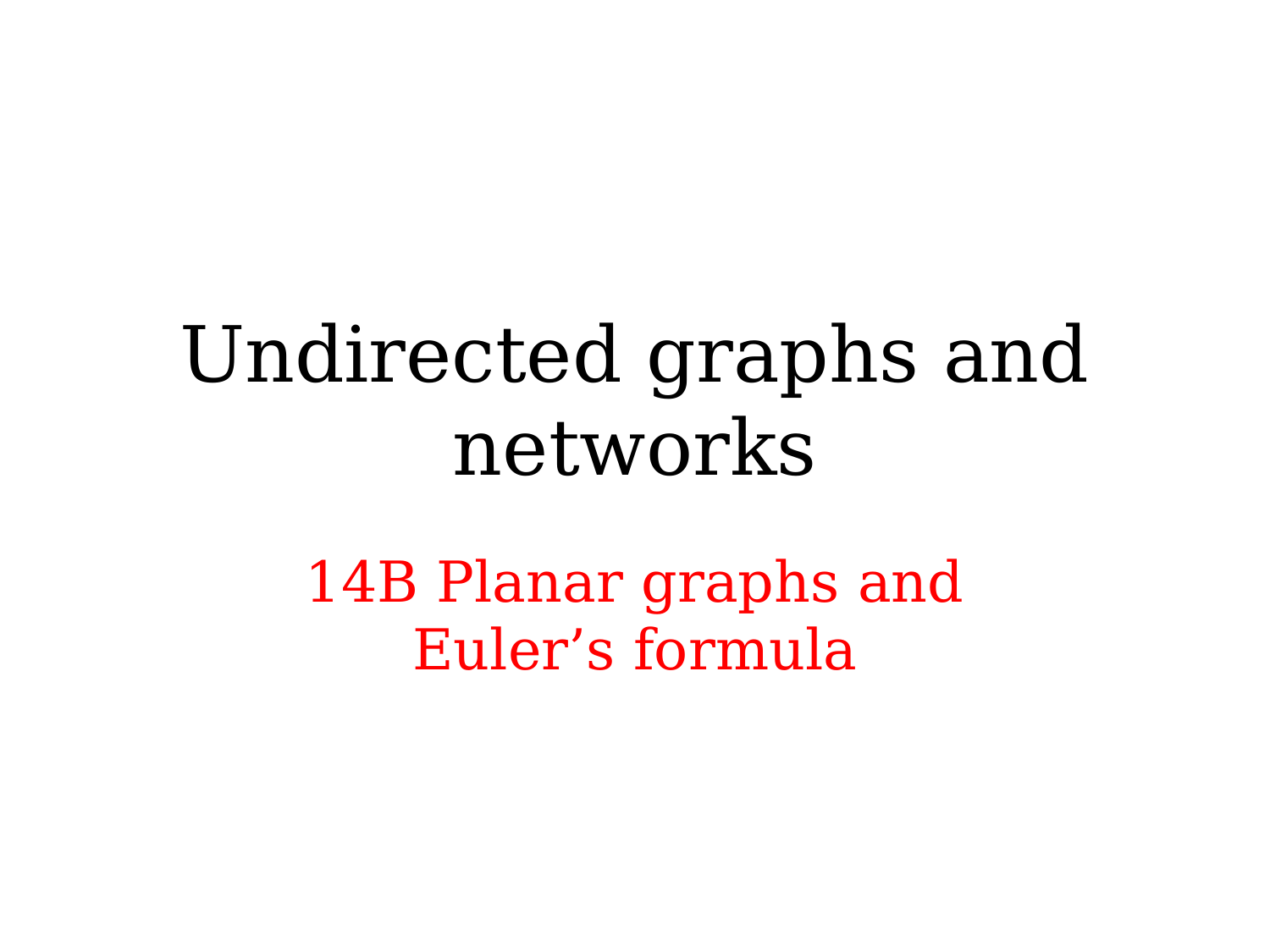

# Undirected graphs and networks
14B Planar graphs and Euler’s formula